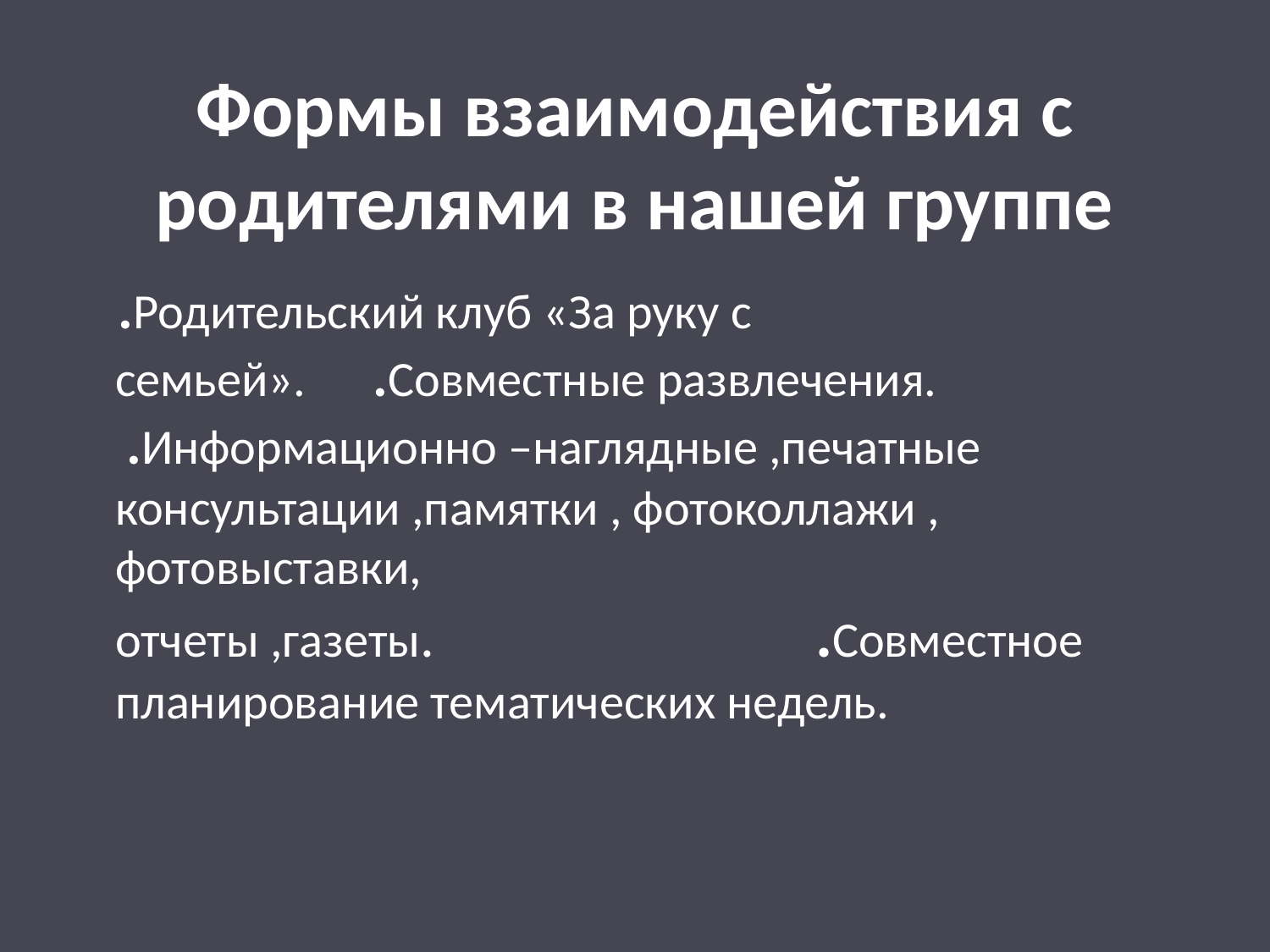

# Формы взаимодействия с родителями в нашей группе
    .Родительский клуб «За руку с семьей».      .Совместные развлечения.                         .Информационно –наглядные ,печатные       консультации ,памятки , фотоколлажи , фотовыставки, отчеты ,газеты.                              .Совместное планирование тематических недель.